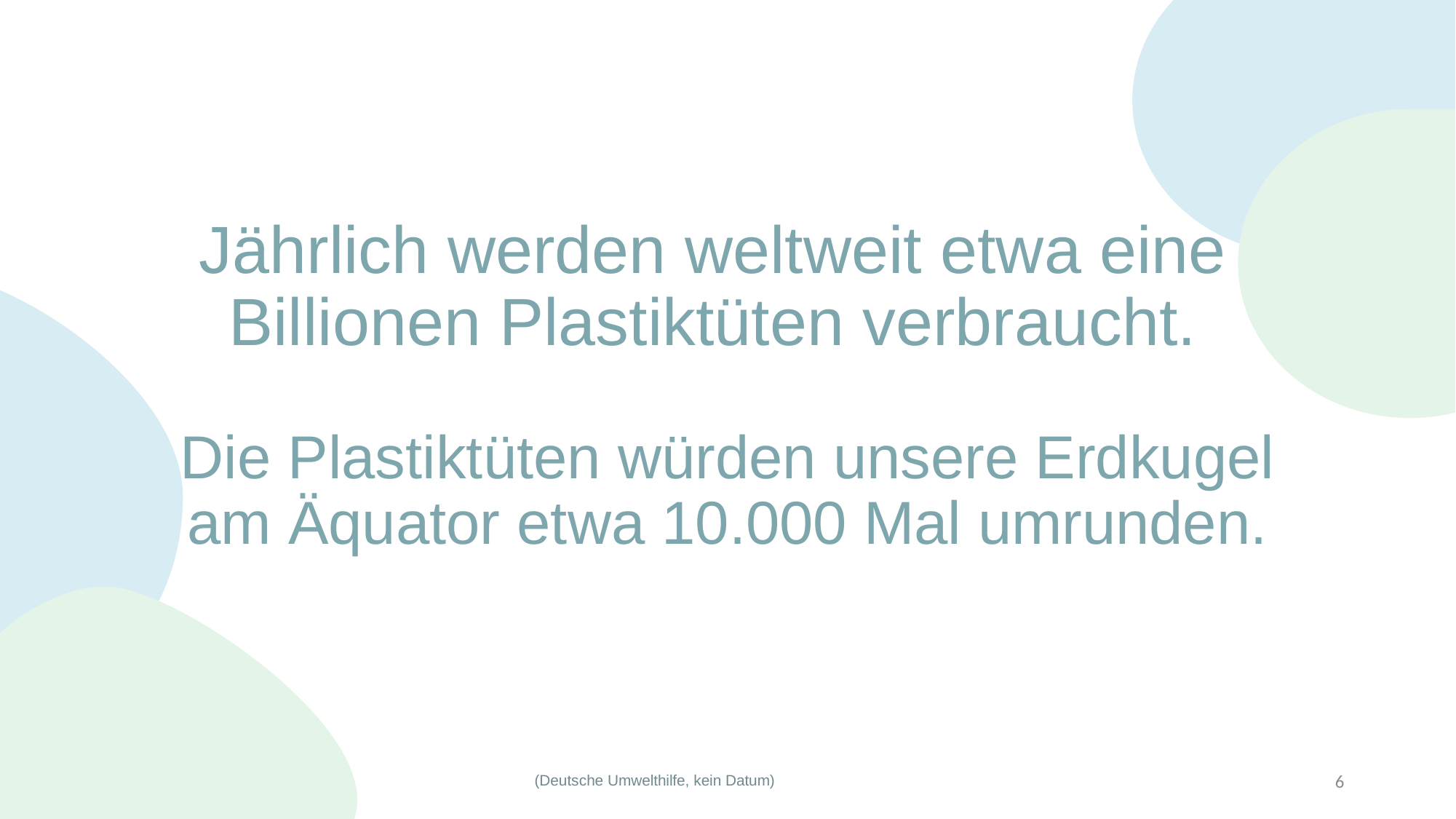

# Jährlich werden weltweit etwa eine Billionen Plastiktüten verbraucht.

Die Plastiktüten würden unsere Erdkugel am Äquator etwa 10.000 Mal umrunden.

6
(Deutsche Umwelthilfe, kein Datum)